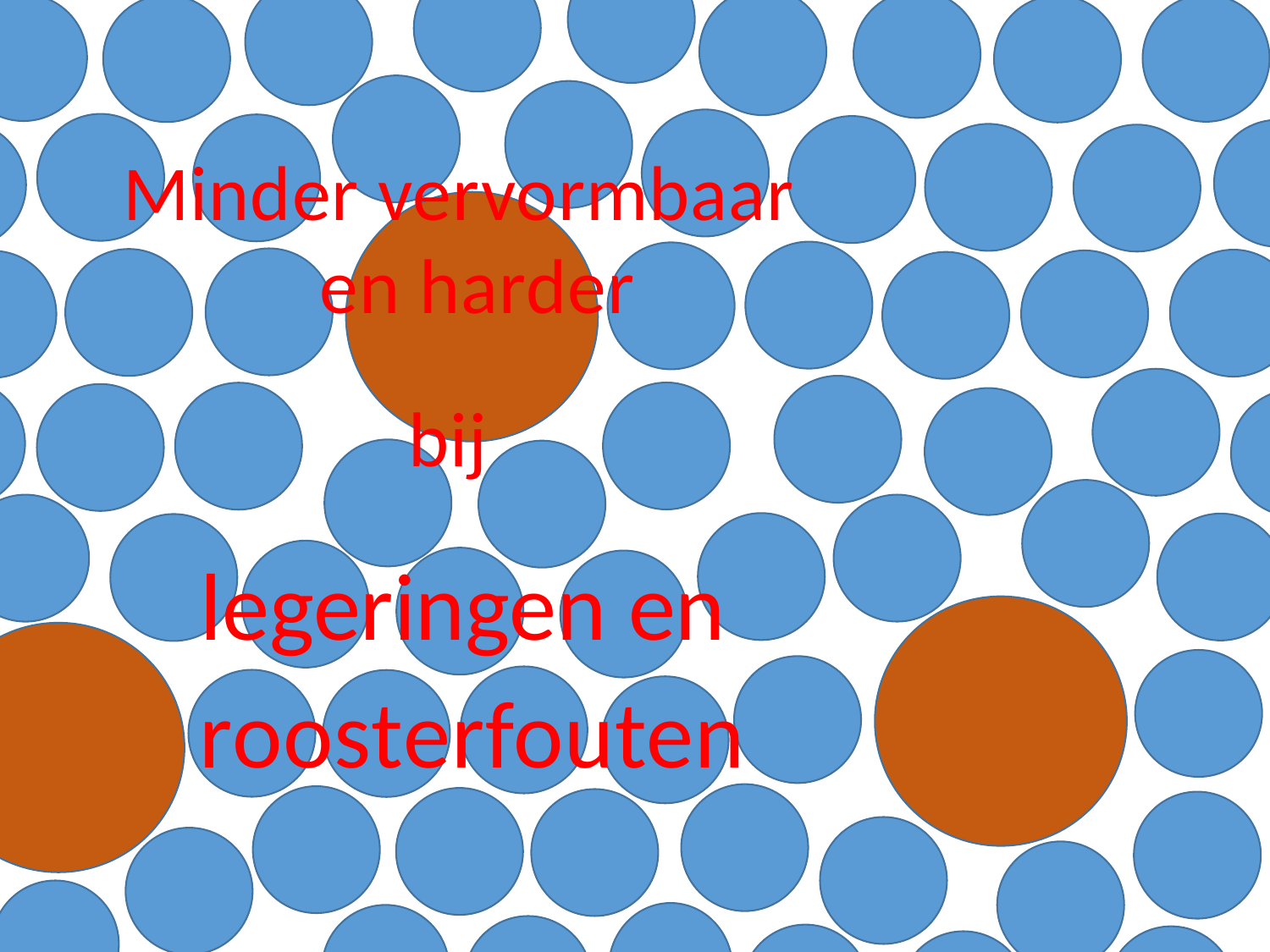

Minder vervormbaar
  en harder

bij

 legeringen en

roosterfouten